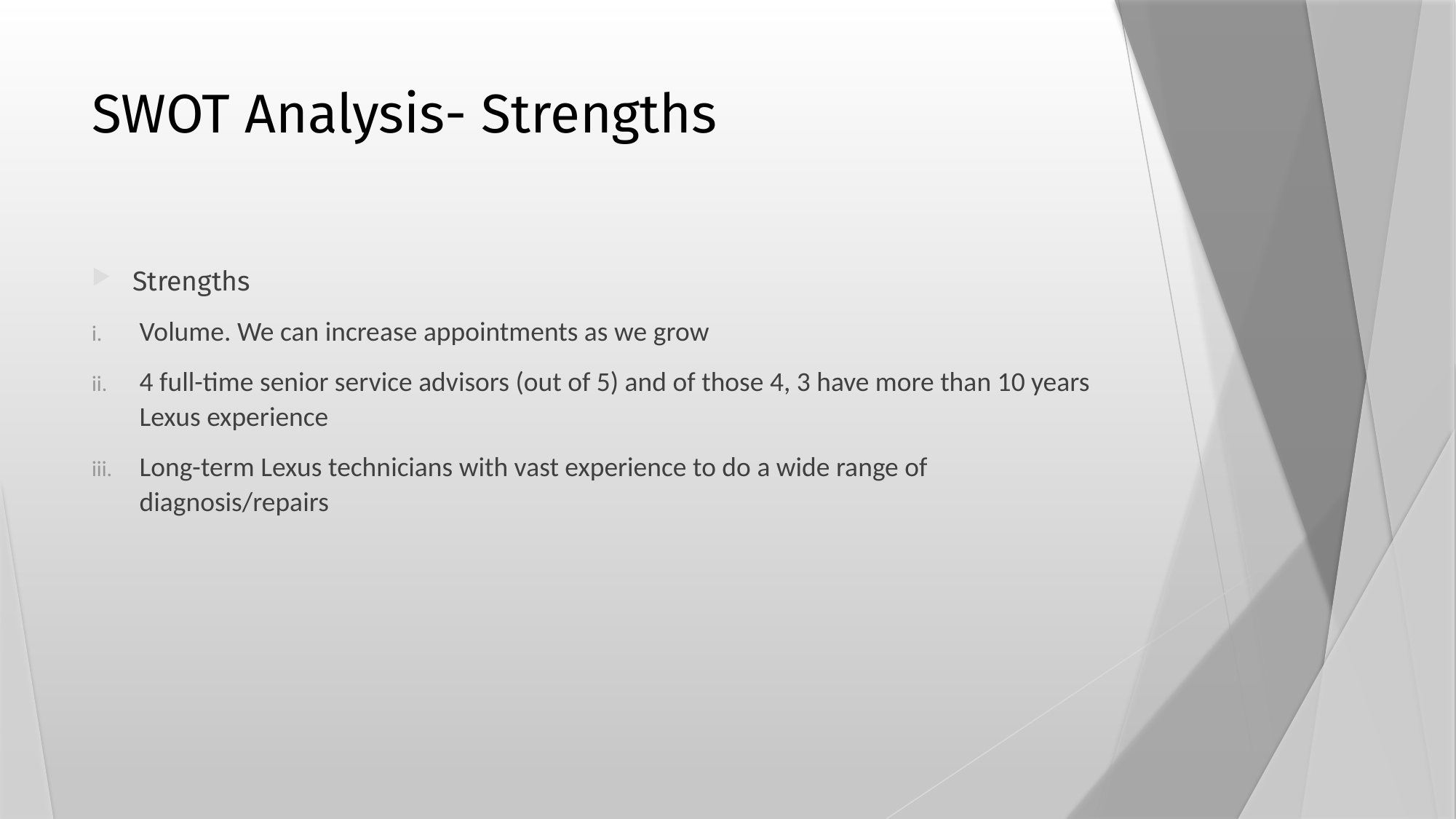

# SWOT Analysis- Strengths
Strengths
Volume. We can increase appointments as we grow
4 full-time senior service advisors (out of 5) and of those 4, 3 have more than 10 years Lexus experience
Long-term Lexus technicians with vast experience to do a wide range of diagnosis/repairs